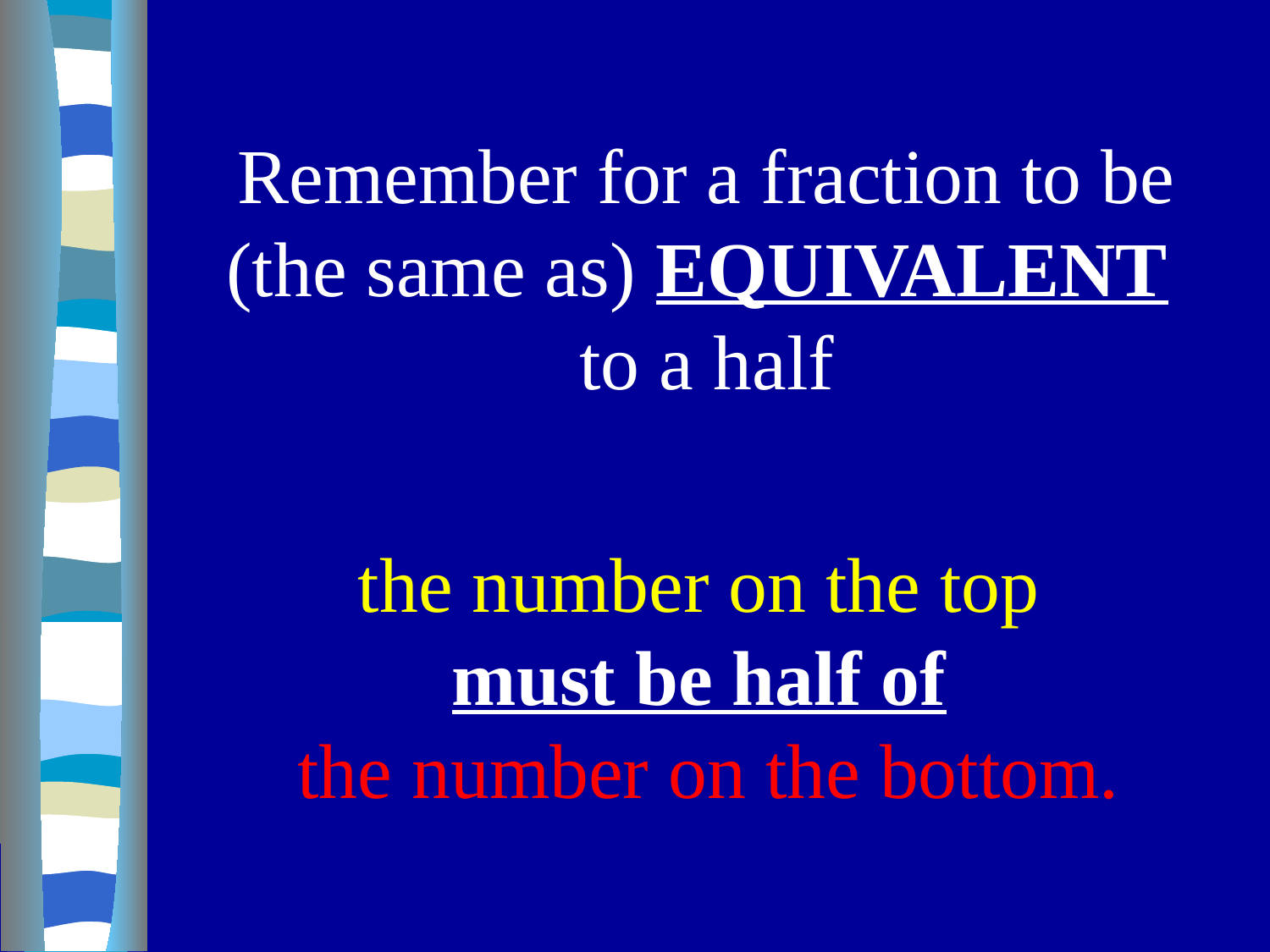

# Remember for a fraction to be (the same as) EQUIVALENT to a half
the number on the top
must be half of
the number on the bottom.